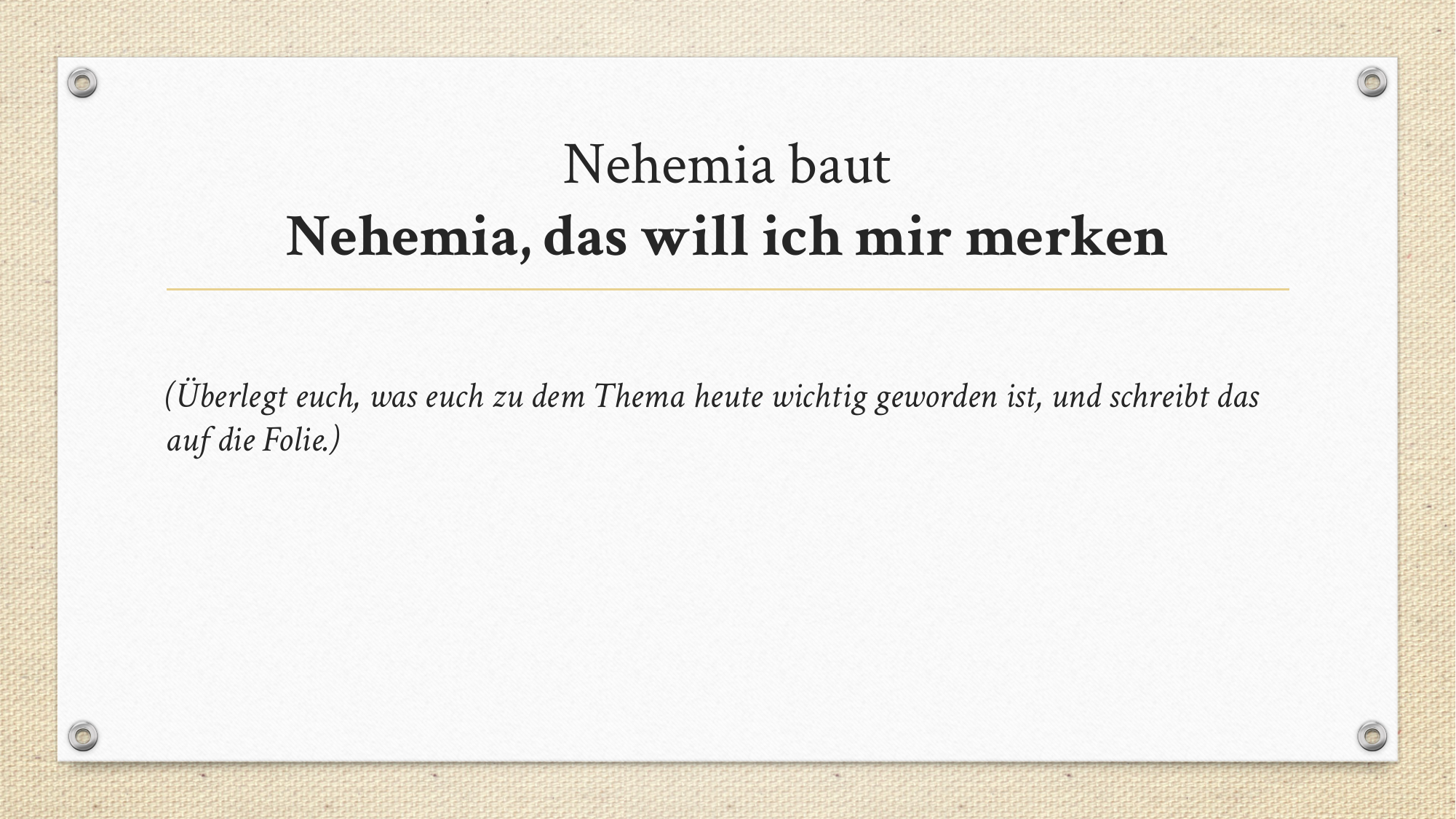

# Nehemia baut Nehemia, das will ich mir merken

(Überlegt euch, was euch zu dem Thema heute wichtig geworden ist, und schreibt das auf die Folie.)